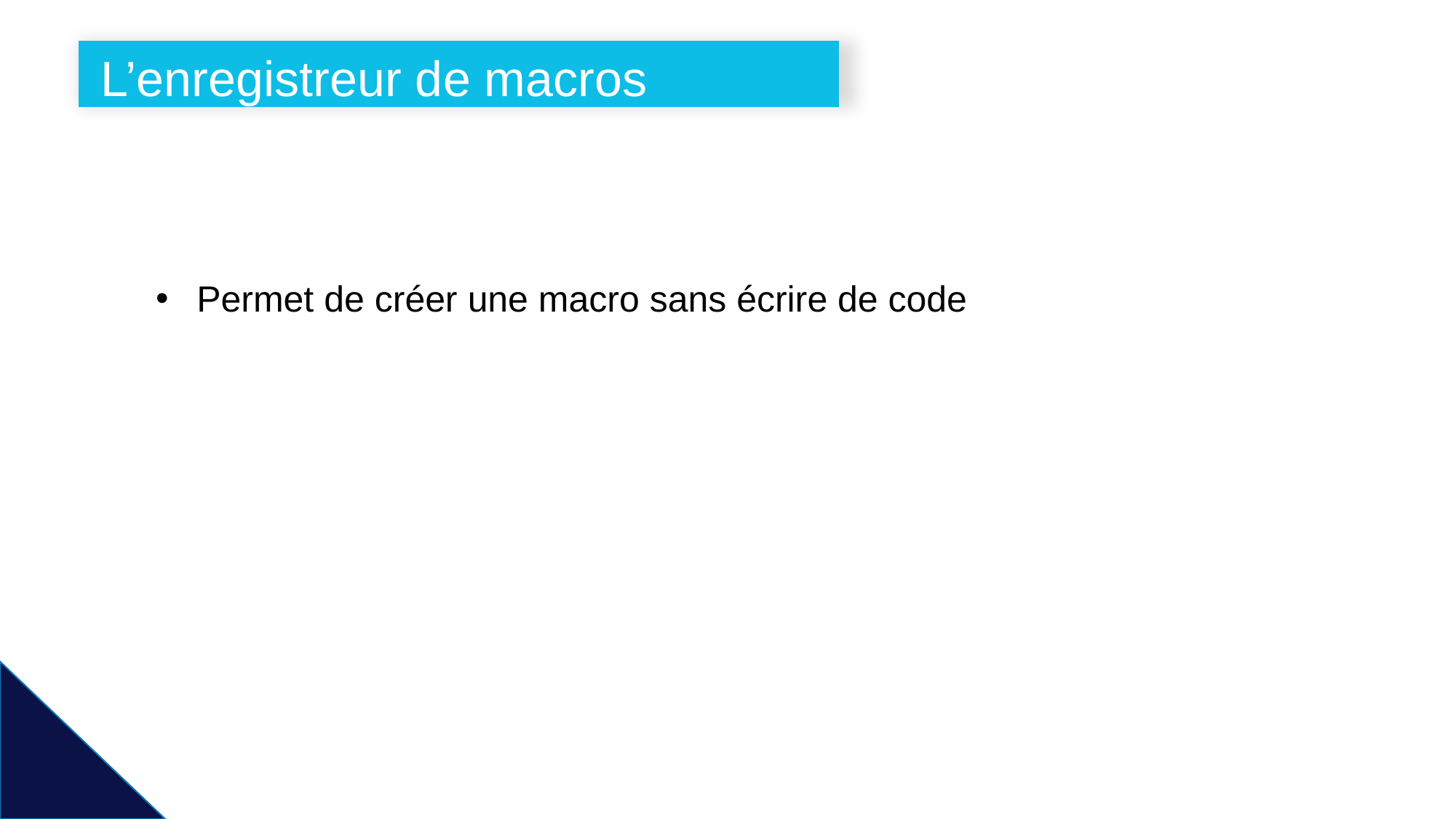

# L’enregistreur de macros
Permet de créer une macro sans écrire de code